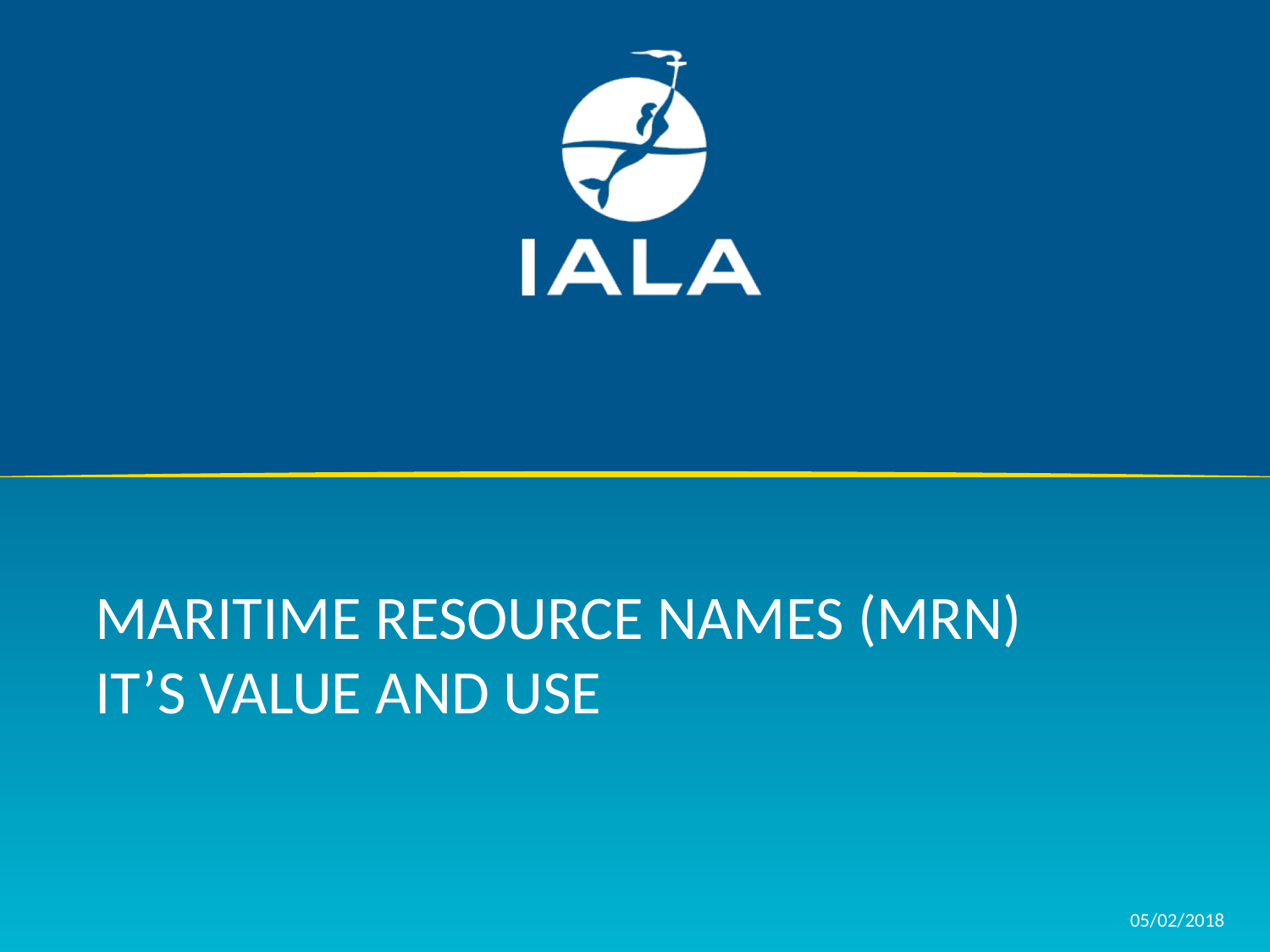

# Maritime resource names (MRN) it’s value and use
Canada Training Accreditation Project 2017
1
05/02/2018